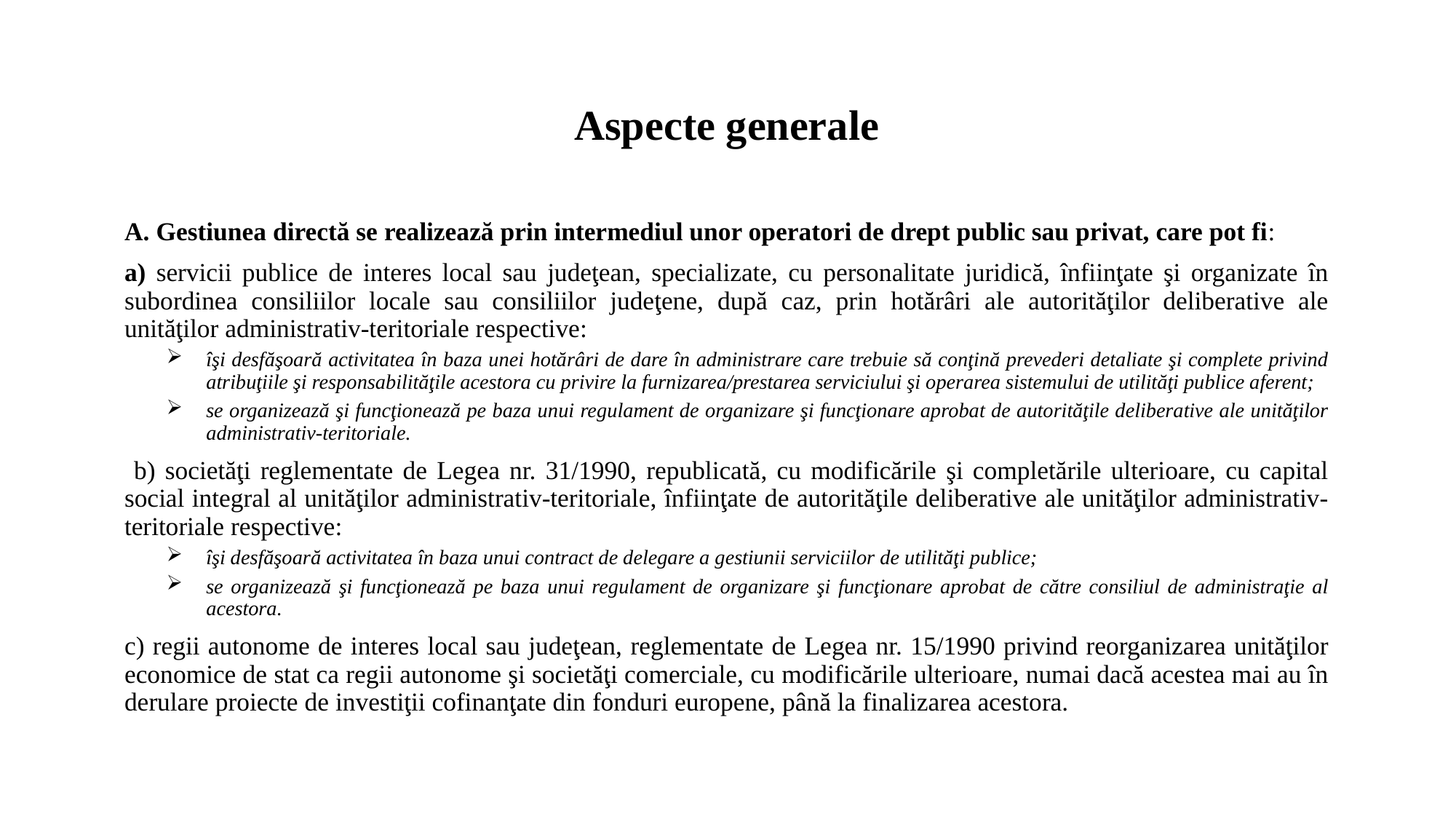

# Aspecte generale

A. Gestiunea directă se realizează prin intermediul unor operatori de drept public sau privat, care pot fi:
a) servicii publice de interes local sau judeţean, specializate, cu personalitate juridică, înfiinţate şi organizate în subordinea consiliilor locale sau consiliilor judeţene, după caz, prin hotărâri ale autorităţilor deliberative ale unităţilor administrativ-teritoriale respective:
îşi desfăşoară activitatea în baza unei hotărâri de dare în administrare care trebuie să conţină prevederi detaliate şi complete privind atribuţiile şi responsabilităţile acestora cu privire la furnizarea/prestarea serviciului şi operarea sistemului de utilităţi publice aferent;
se organizează şi funcţionează pe baza unui regulament de organizare şi funcţionare aprobat de autorităţile deliberative ale unităţilor administrativ-teritoriale.
 b) societăţi reglementate de Legea nr. 31/1990, republicată, cu modificările şi completările ulterioare, cu capital social integral al unităţilor administrativ-teritoriale, înfiinţate de autorităţile deliberative ale unităţilor administrativ-teritoriale respective:
îşi desfăşoară activitatea în baza unui contract de delegare a gestiunii serviciilor de utilităţi publice;
se organizează şi funcţionează pe baza unui regulament de organizare şi funcţionare aprobat de către consiliul de administraţie al acestora.
c) regii autonome de interes local sau judeţean, reglementate de Legea nr. 15/1990 privind reorganizarea unităţilor economice de stat ca regii autonome şi societăţi comerciale, cu modificările ulterioare, numai dacă acestea mai au în derulare proiecte de investiţii cofinanţate din fonduri europene, până la finalizarea acestora.